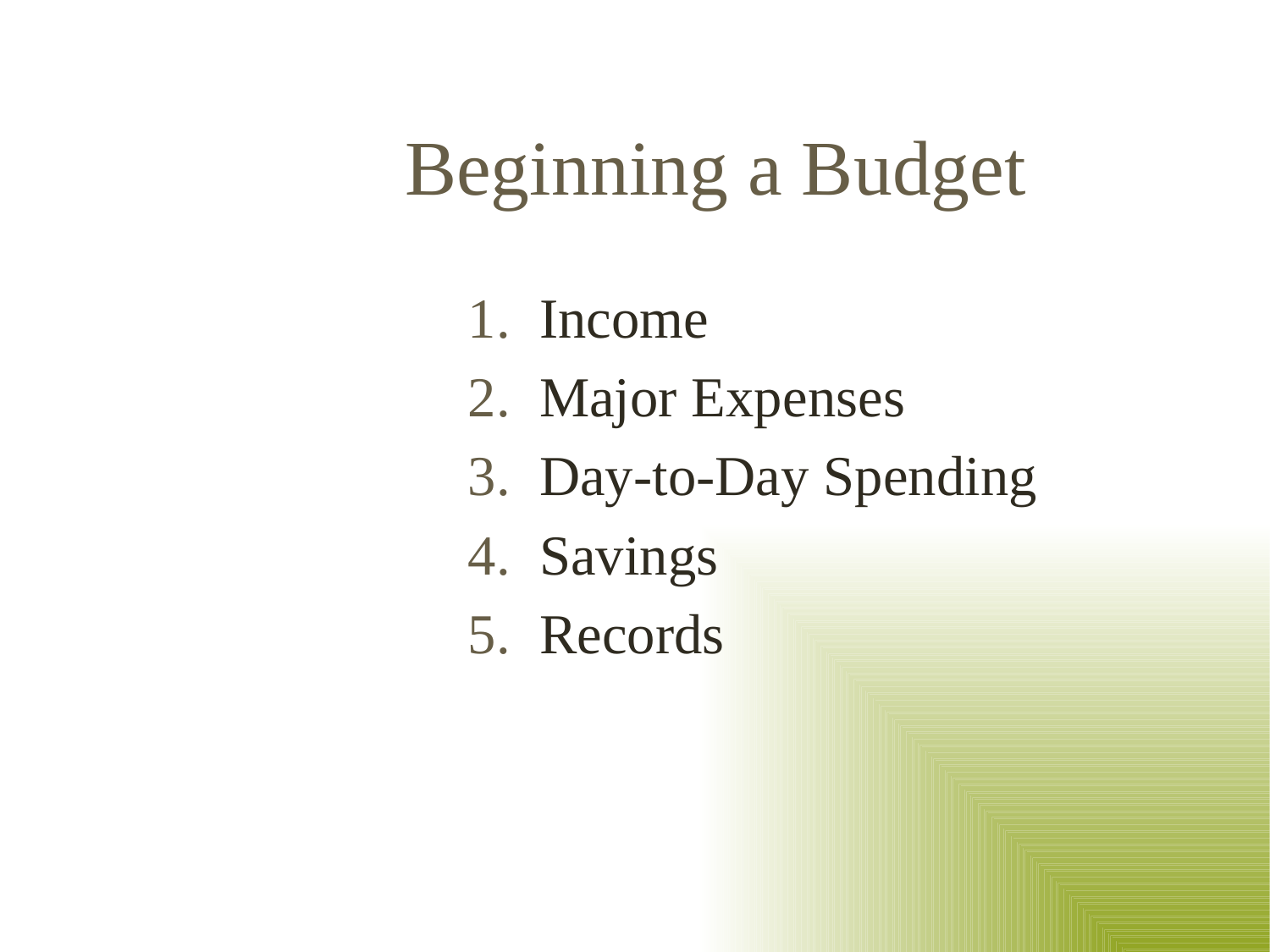

# Beginning a Budget
Income
Major Expenses
Day-to-Day Spending
Savings
Records